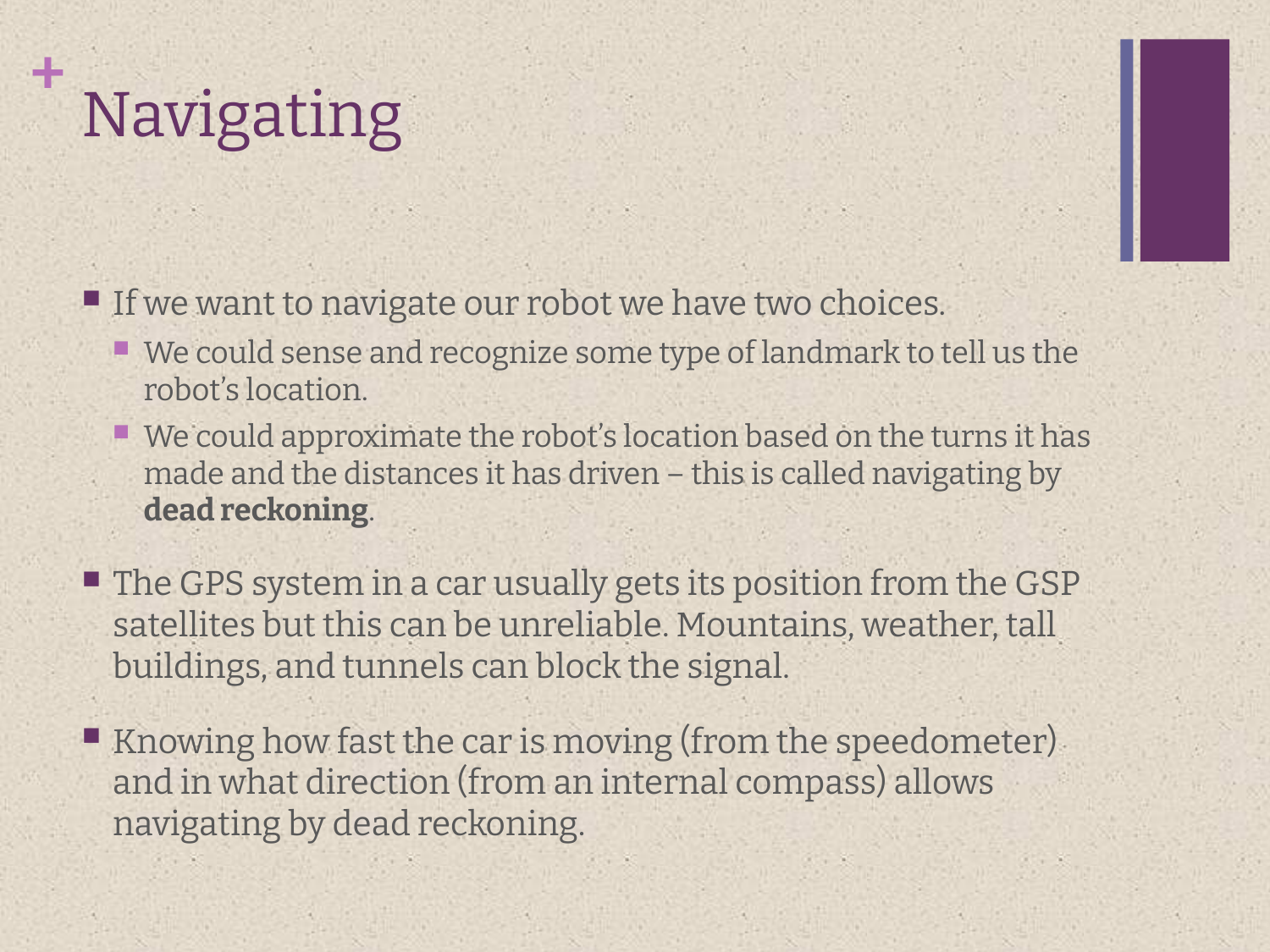

# Navigating
If we want to navigate our robot we have two choices.
We could sense and recognize some type of landmark to tell us the robot’s location.
We could approximate the robot’s location based on the turns it has made and the distances it has driven – this is called navigating by dead reckoning.
The GPS system in a car usually gets its position from the GSP satellites but this can be unreliable. Mountains, weather, tall buildings, and tunnels can block the signal.
Knowing how fast the car is moving (from the speedometer) and in what direction (from an internal compass) allows navigating by dead reckoning.